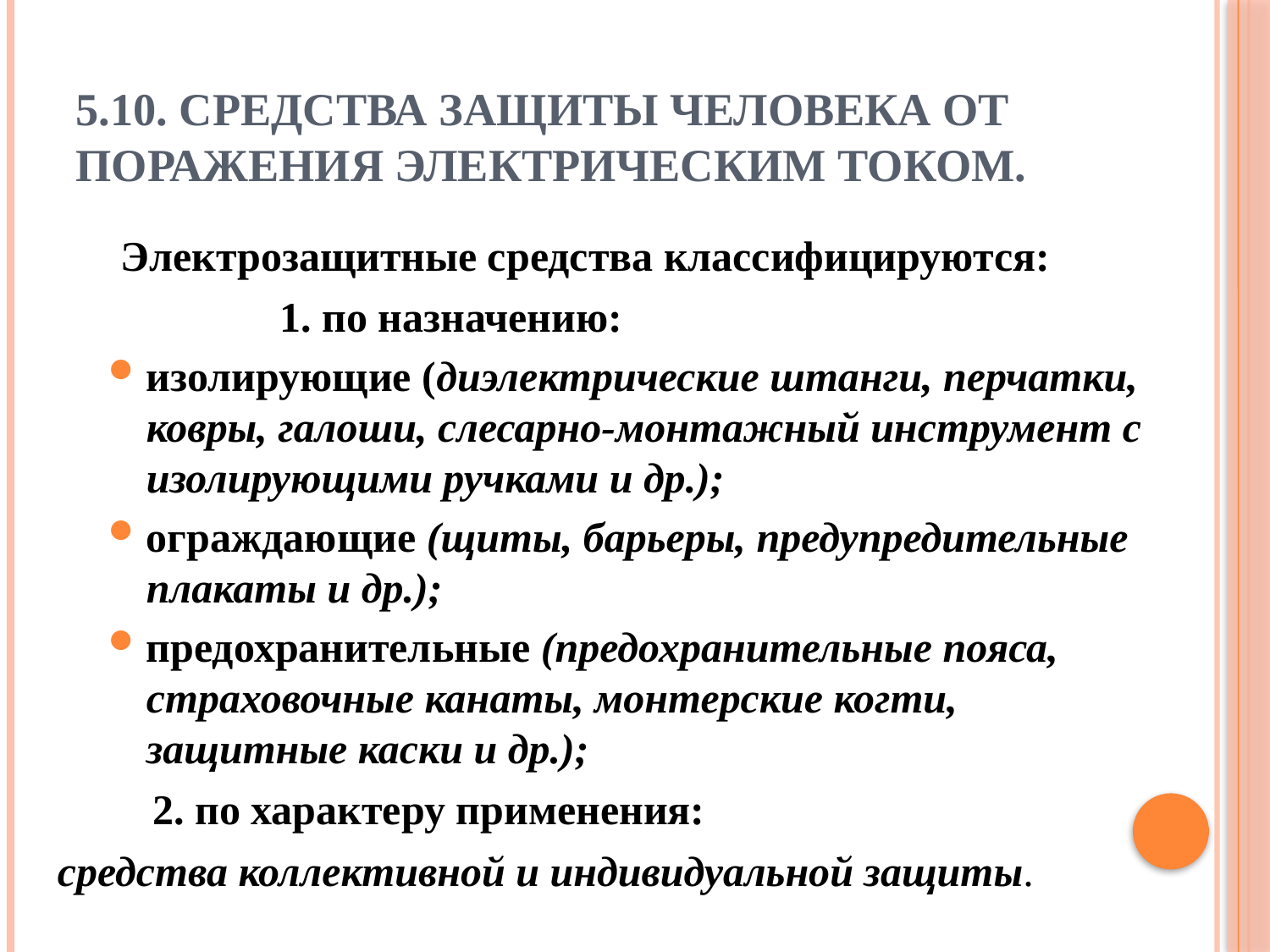

# 5.10. Средства защиты человека от поражения электрическим током.
      Электрозащитные средства классифицируются:
                     1. по назначению:
изолирующие (диэлектрические штанги, перчатки, ковры, галоши, слесарно-монтажный инструмент с изолирующими ручками и др.);
ограждающие (щиты, барьеры, предупредительные плакаты и др.);
предохранительные (предохранительные пояса, страховочные канаты, монтерские когти, защитные каски и др.);
         2. по характеру применения:
средства коллективной и индивидуальной защиты.